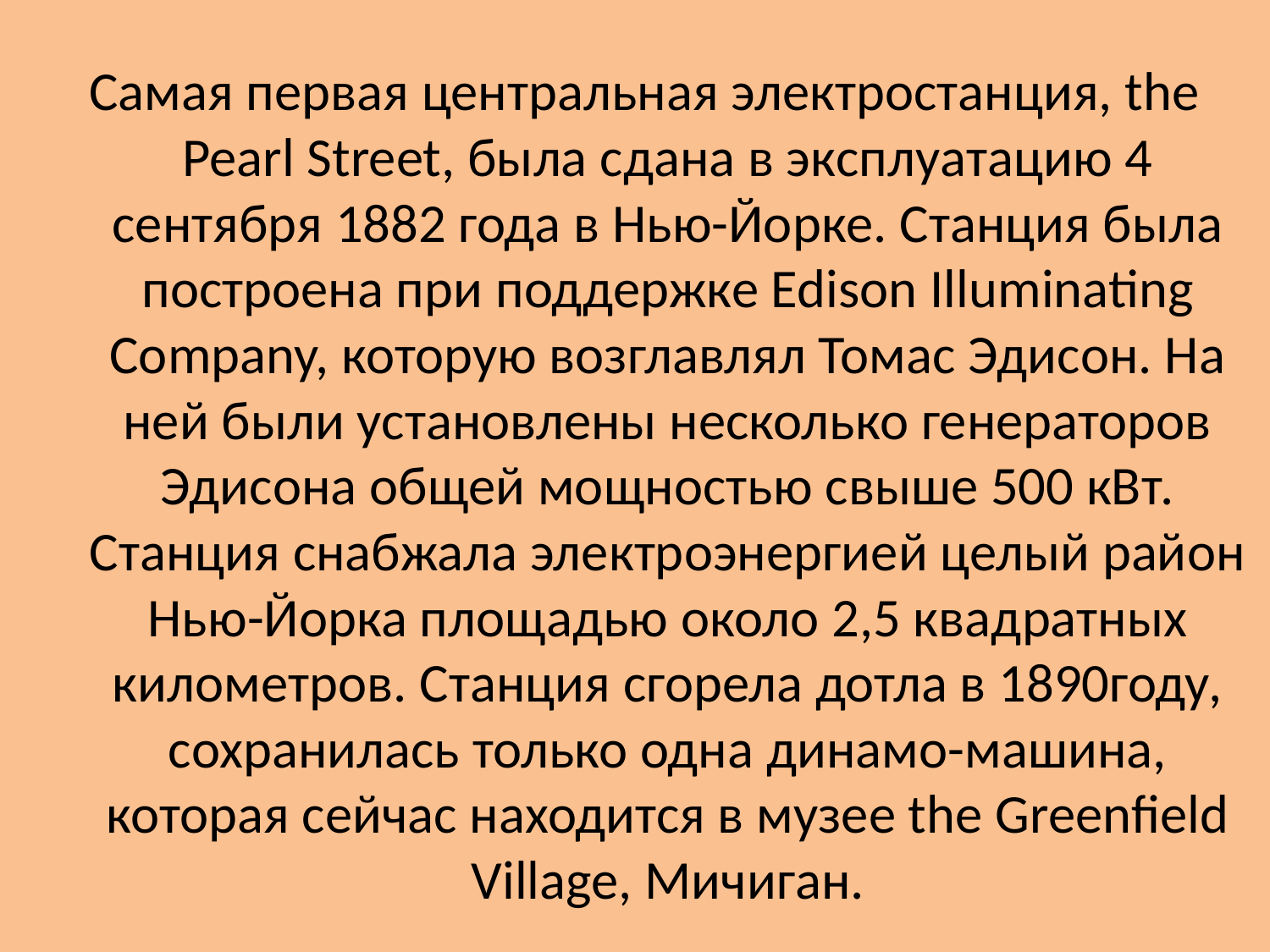

Самая первая центральная электростанция, the Pearl Street, была сдана в эксплуатацию 4 сентября 1882 года в Нью-Йорке. Станция была построена при поддержке Edison Illuminating Company, которую возглавлял Томас Эдисон. На ней были установлены несколько генераторов Эдисона общей мощностью свыше 500 кВт. Станция снабжала электроэнергией целый район Нью-Йорка площадью около 2,5 квадратных километров. Станция сгорела дотла в 1890году, сохранилась только одна динамо-машина, которая сейчас находится в музее the Greenfield Village, Мичиган.